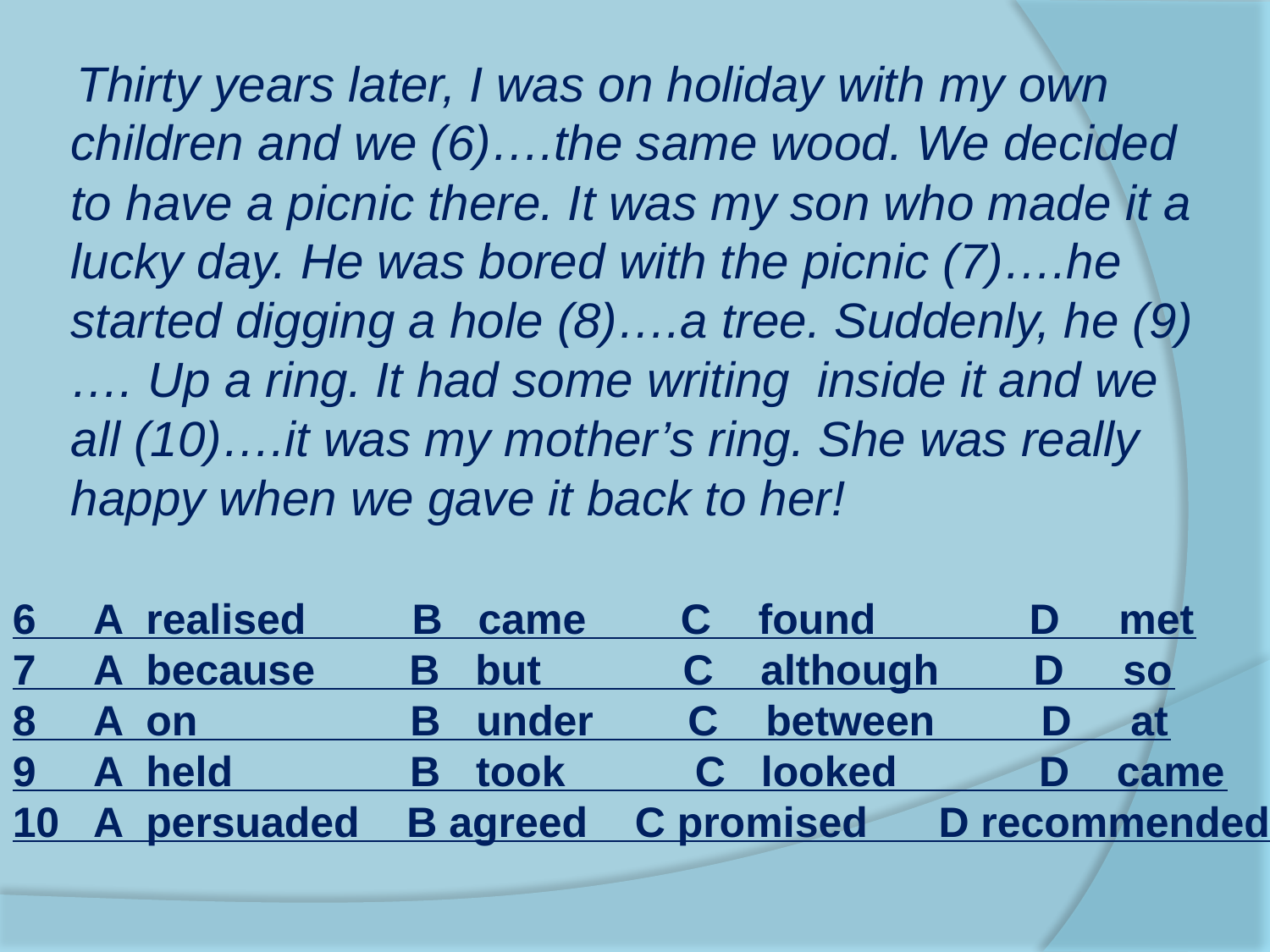

Thirty years later, I was on holiday with my own children and we (6)….the same wood. We decided to have a picnic there. It was my son who made it a lucky day. He was bored with the picnic (7)….he started digging a hole (8)….a tree. Suddenly, he (9)…. Up a ring. It had some writing  inside it and we all (10)….it was my mother’s ring. She was really happy when we gave it back to her!
6     A  realised         B   came        C    found             D     met
7     A  because        B   but            C    although        D     so
8     A  on                  B   under        C    between         D     at
9     A  held               B   took           C   looked            D    came
10   A  persuaded    B agreed    C promised      D recommended